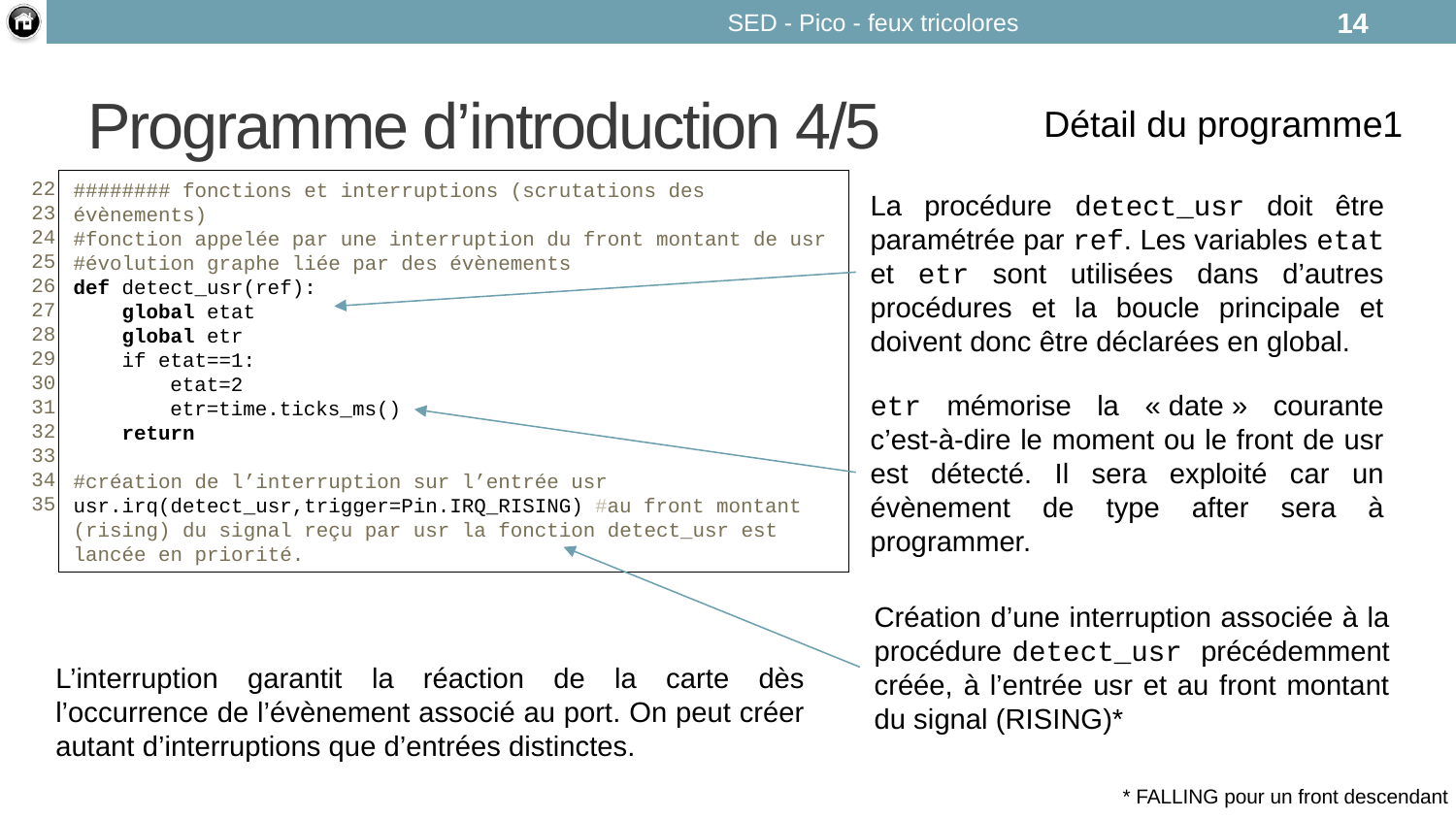

SED - Pico - feux tricolores
14
# Programme d’introduction 4/5
Détail du programme1
22
23
24
25
26
27
28
29
30
31
32
33
34
35
######## fonctions et interruptions (scrutations des évènements)
#fonction appelée par une interruption du front montant de usr
#évolution graphe liée par des évènements
def detect_usr(ref):
    global etat
    global etr
    if etat==1:
        etat=2
        etr=time.ticks_ms()
    return

#création de l’interruption sur l’entrée usr
usr.irq(detect_usr,trigger=Pin.IRQ_RISING) #au front montant (rising) du signal reçu par usr la fonction detect_usr est lancée en priorité.
La procédure detect_usr doit être paramétrée par ref. Les variables etat et etr sont utilisées dans d’autres procédures et la boucle principale et doivent donc être déclarées en global.
etr mémorise la « date » courante c’est-à-dire le moment ou le front de usr est détecté. Il sera exploité car un évènement de type after sera à programmer.
Création d’une interruption associée à la procédure detect_usr précédemment créée, à l’entrée usr et au front montant du signal (RISING)*
L’interruption garantit la réaction de la carte dès l’occurrence de l’évènement associé au port. On peut créer autant d’interruptions que d’entrées distinctes.
* FALLING pour un front descendant